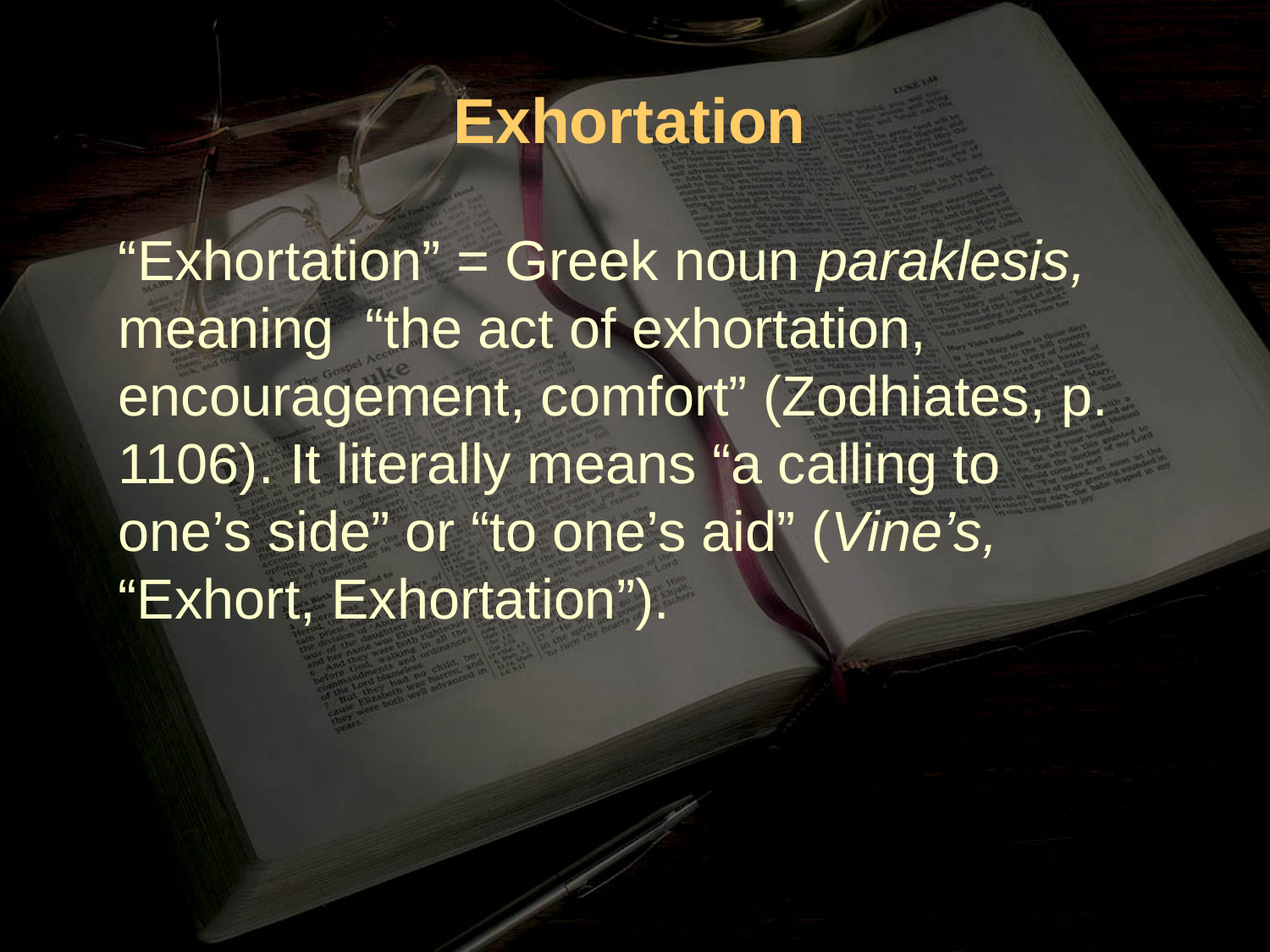

Exhortation

“Exhortation” = Greek noun paraklesis, meaning  “the act of exhortation, encouragement, comfort” (Zodhiates, p. 1106). It literally means “a calling to one’s side” or “to one’s aid” (Vine’s, “Exhort, Exhortation”).